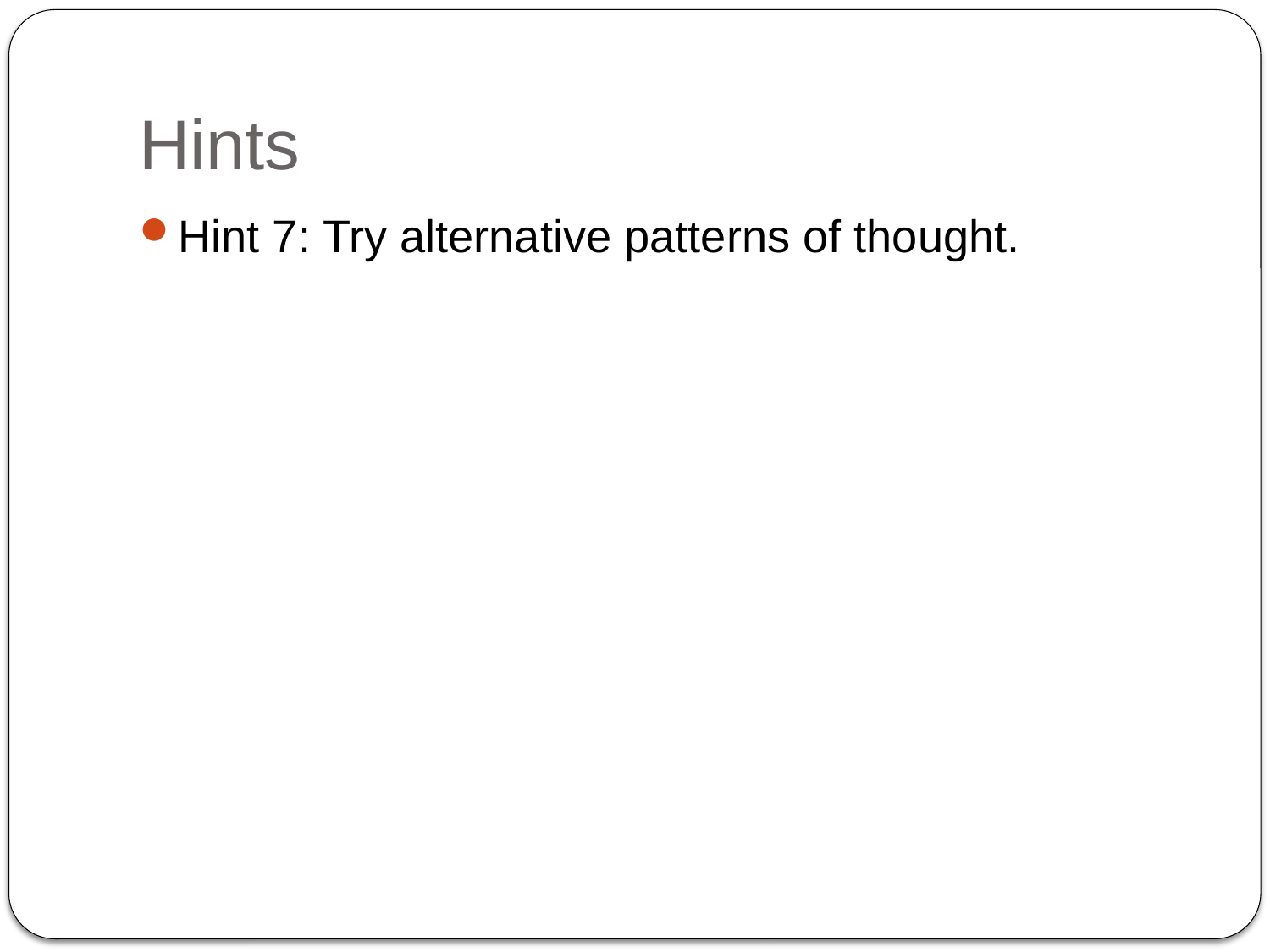

# Hints
Hint 7: Try alternative patterns of thought.